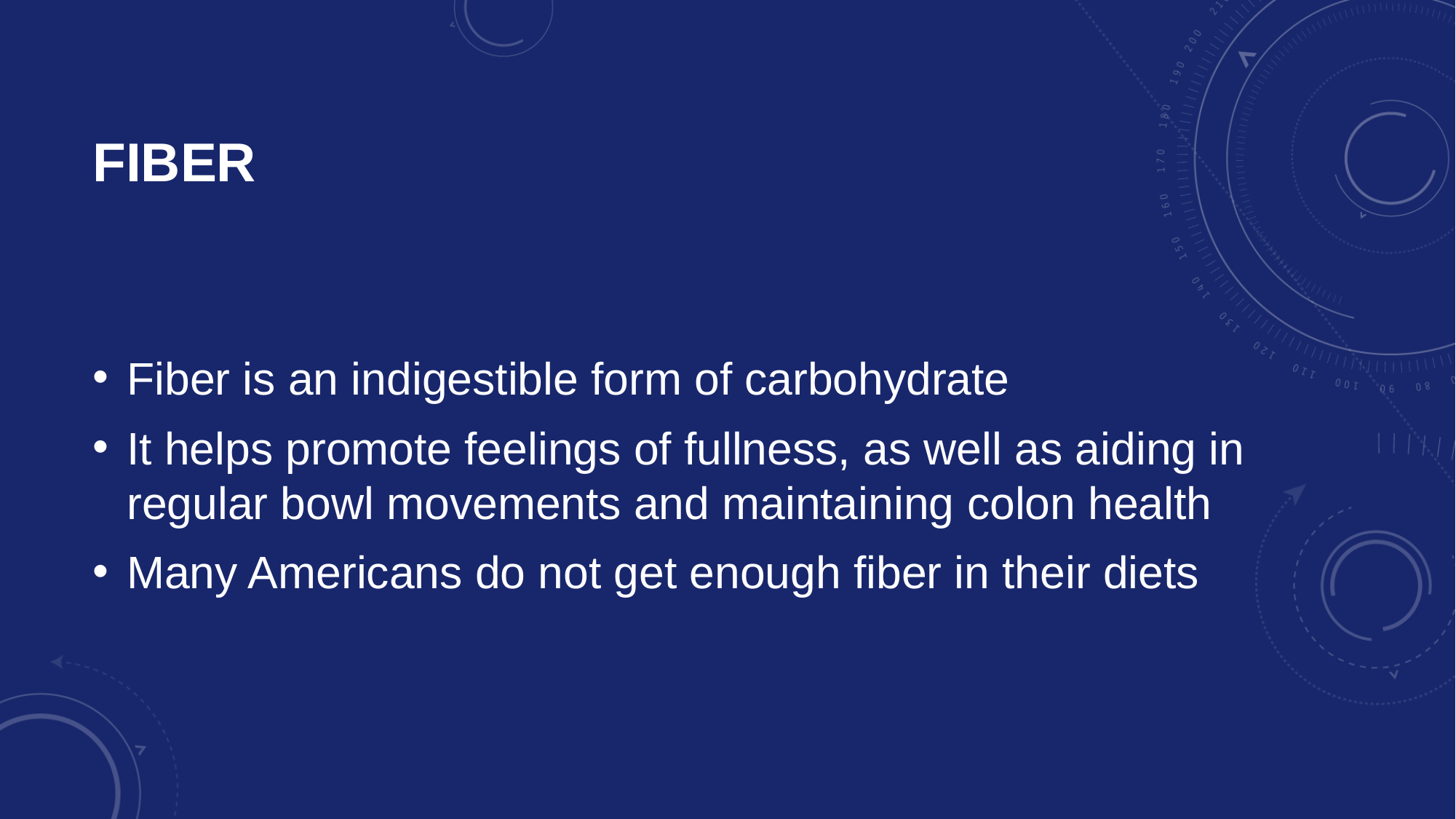

# Fiber
Fiber is an indigestible form of carbohydrate
It helps promote feelings of fullness, as well as aiding in regular bowl movements and maintaining colon health
Many Americans do not get enough fiber in their diets